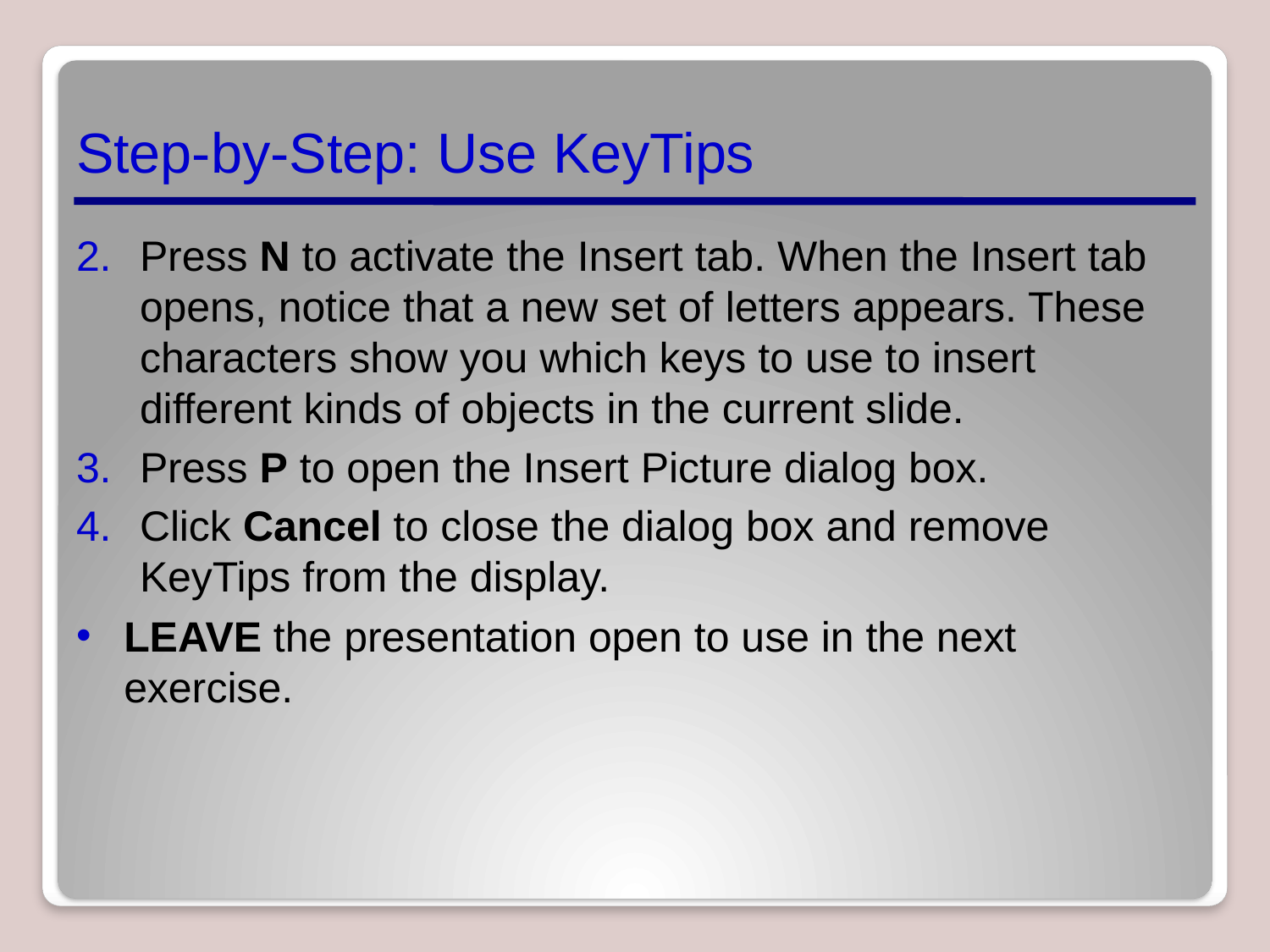

# Step-by-Step: Use KeyTips
Press N to activate the Insert tab. When the Insert tab opens, notice that a new set of letters appears. These characters show you which keys to use to insert different kinds of objects in the current slide.
Press P to open the Insert Picture dialog box.
Click Cancel to close the dialog box and remove KeyTips from the display.
LEAVE the presentation open to use in the next exercise.